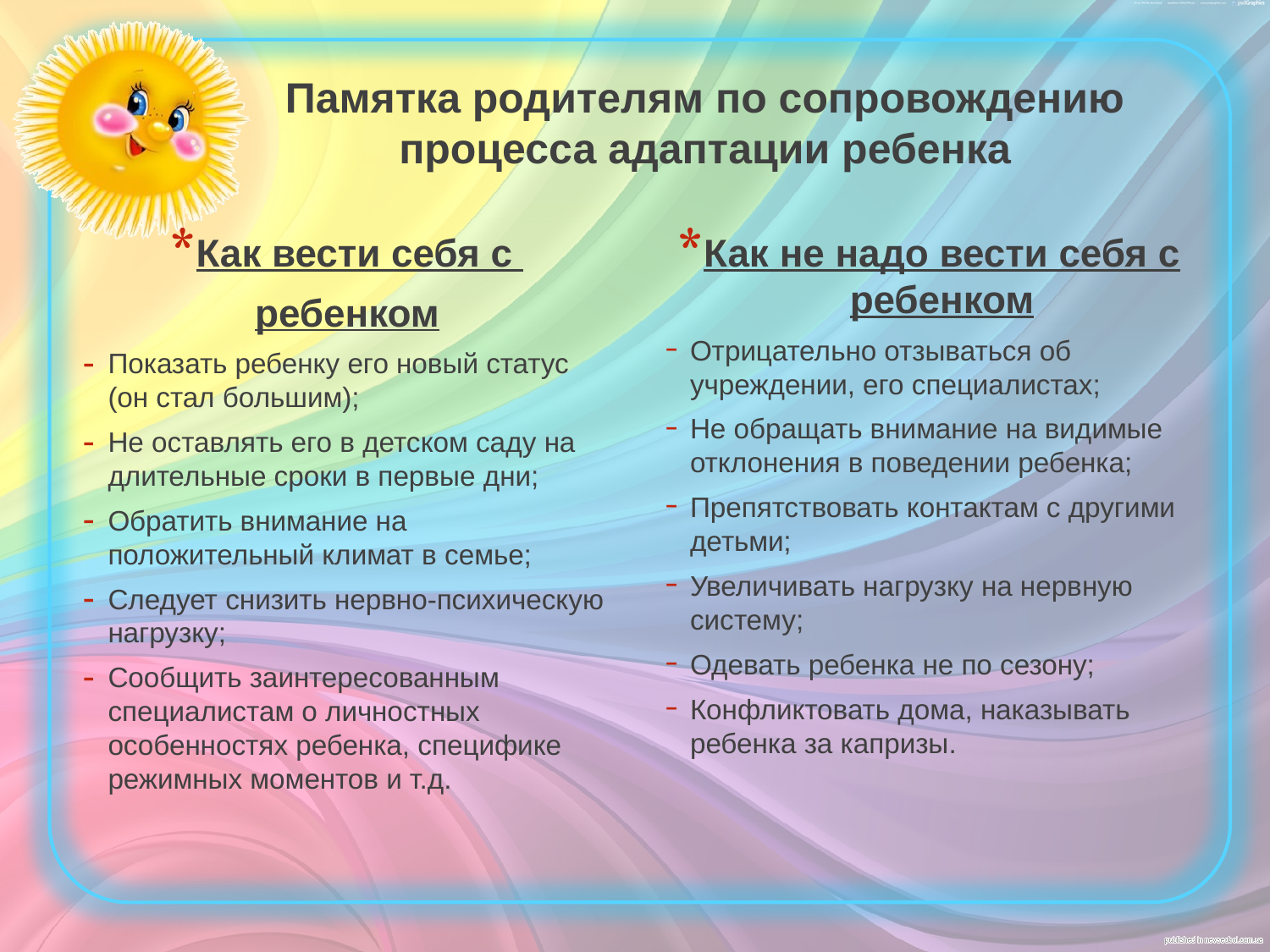

# Памятка родителям по сопровождению процесса адаптации ребенка
Как вести себя с
ребенком
Показать ребенку его новый статус (он стал большим);
Не оставлять его в детском саду на длительные сроки в первые дни;
Обратить внимание на положительный климат в семье;
Следует снизить нервно-психическую нагрузку;
Сообщить заинтересованным специалистам о личностных особенностях ребенка, специфике режимных моментов и т.д.

Как не надо вести себя с ребенком
Отрицательно отзываться об учреждении, его специалистах;
Не обращать внимание на видимые отклонения в поведении ребенка;
Препятствовать контактам с другими детьми;
Увеличивать нагрузку на нервную систему;
Одевать ребенка не по сезону;
Конфликтовать дома, наказывать ребенка за капризы.